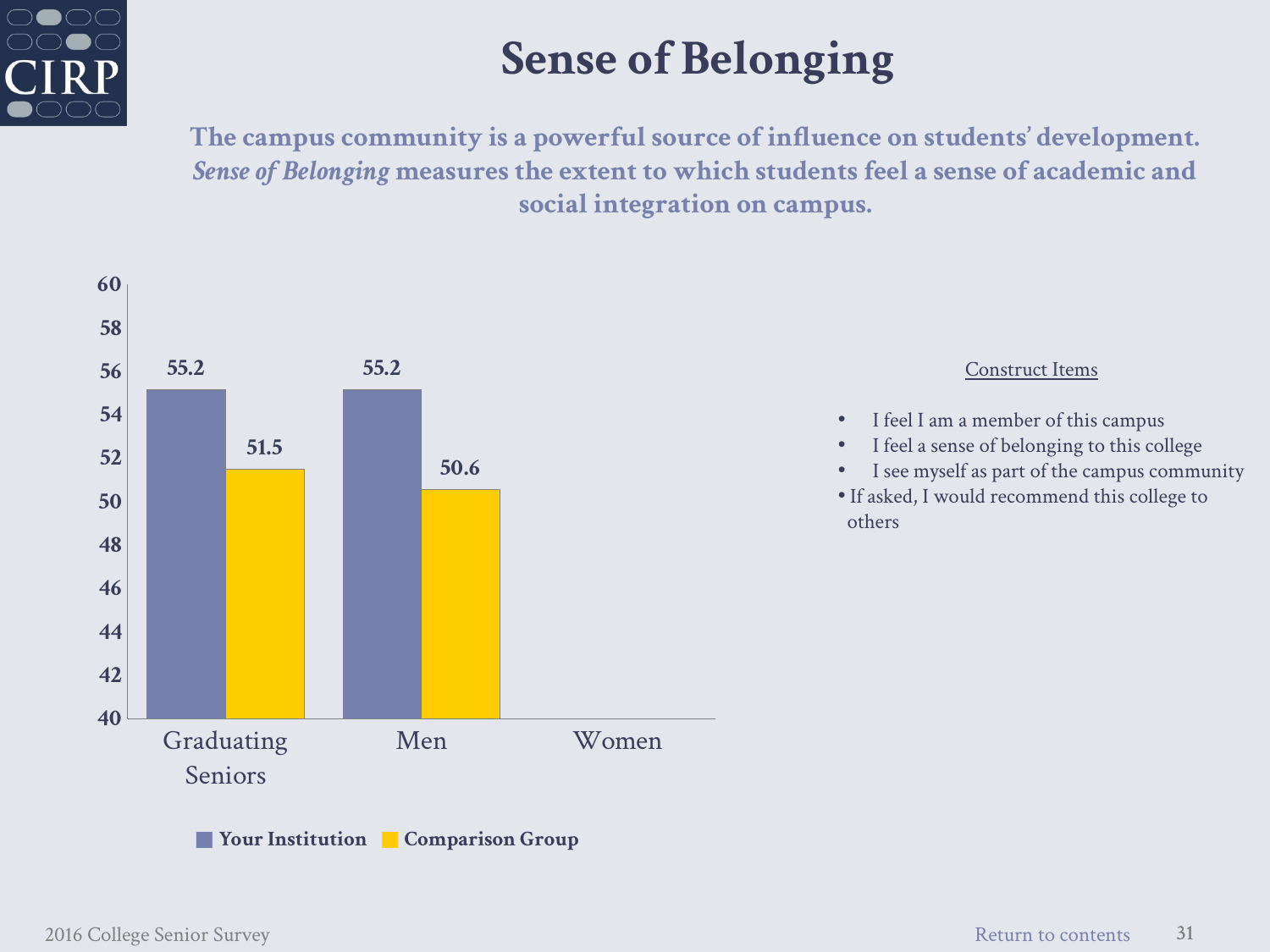

Sense of Belonging
The campus community is a powerful source of influence on students’ development.
Sense of Belonging measures the extent to which students feel a sense of academic and
social integration on campus.

### Chart

| Category | Institution | Comparison |
|---|---|---|
| Graduating Seniors | 55.16 | 51.5 |
| Men | 55.16 | 50.58 |
| Women | 0.0 | 0.0 |
	Construct Items

 I feel I am a member of this campus
 I feel a sense of belonging to this college
 I see myself as part of the campus community
 If asked, I would recommend this college to
  others
■ Your Institution   ■ Comparison Group
2016 College Senior Survey
31
31